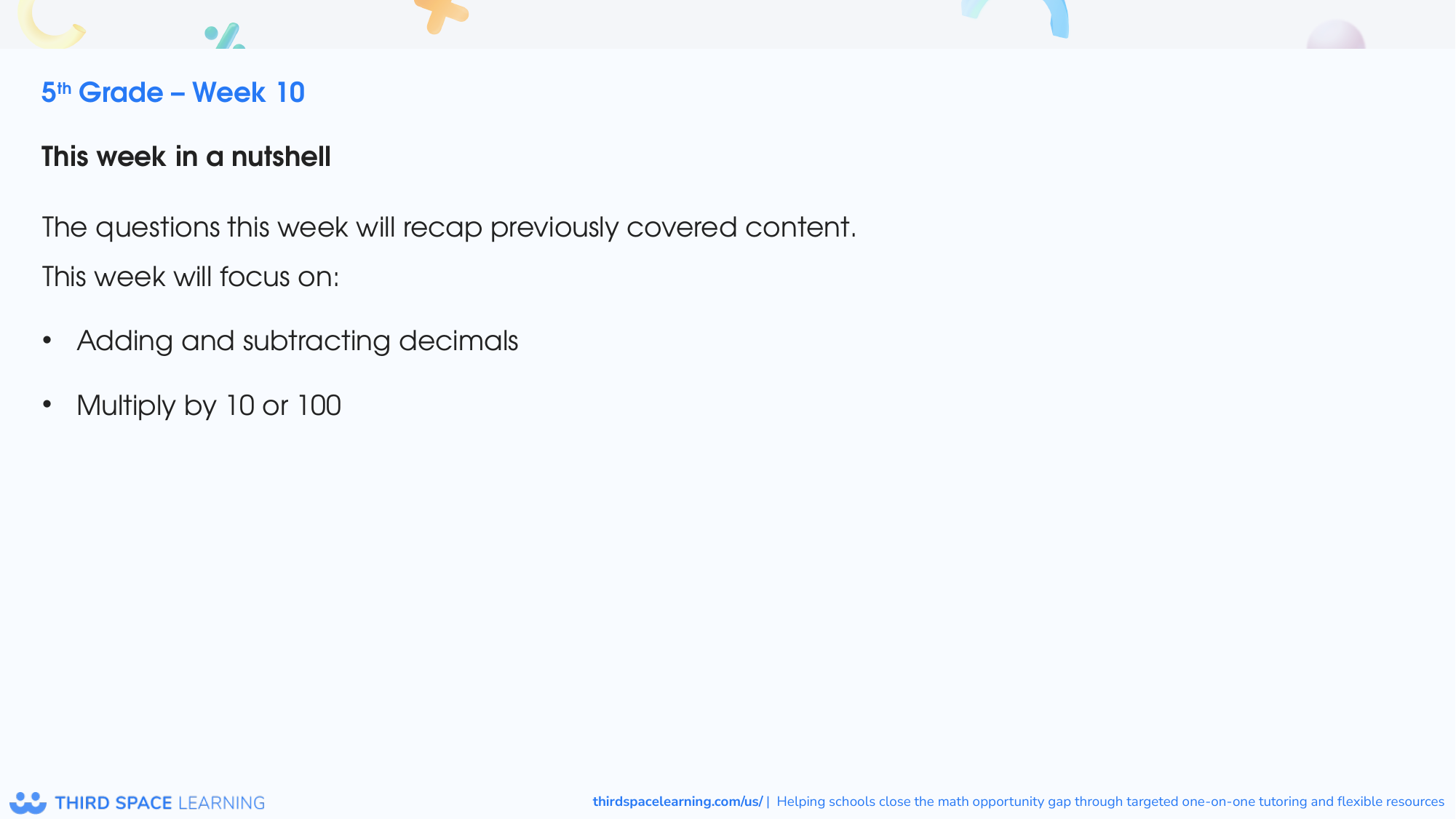

5th Grade – Week 10
This week in a nutshell
The questions this week will recap previously covered content. 
This week will focus on:
Adding and subtracting decimals
Multiply by 10 or 100